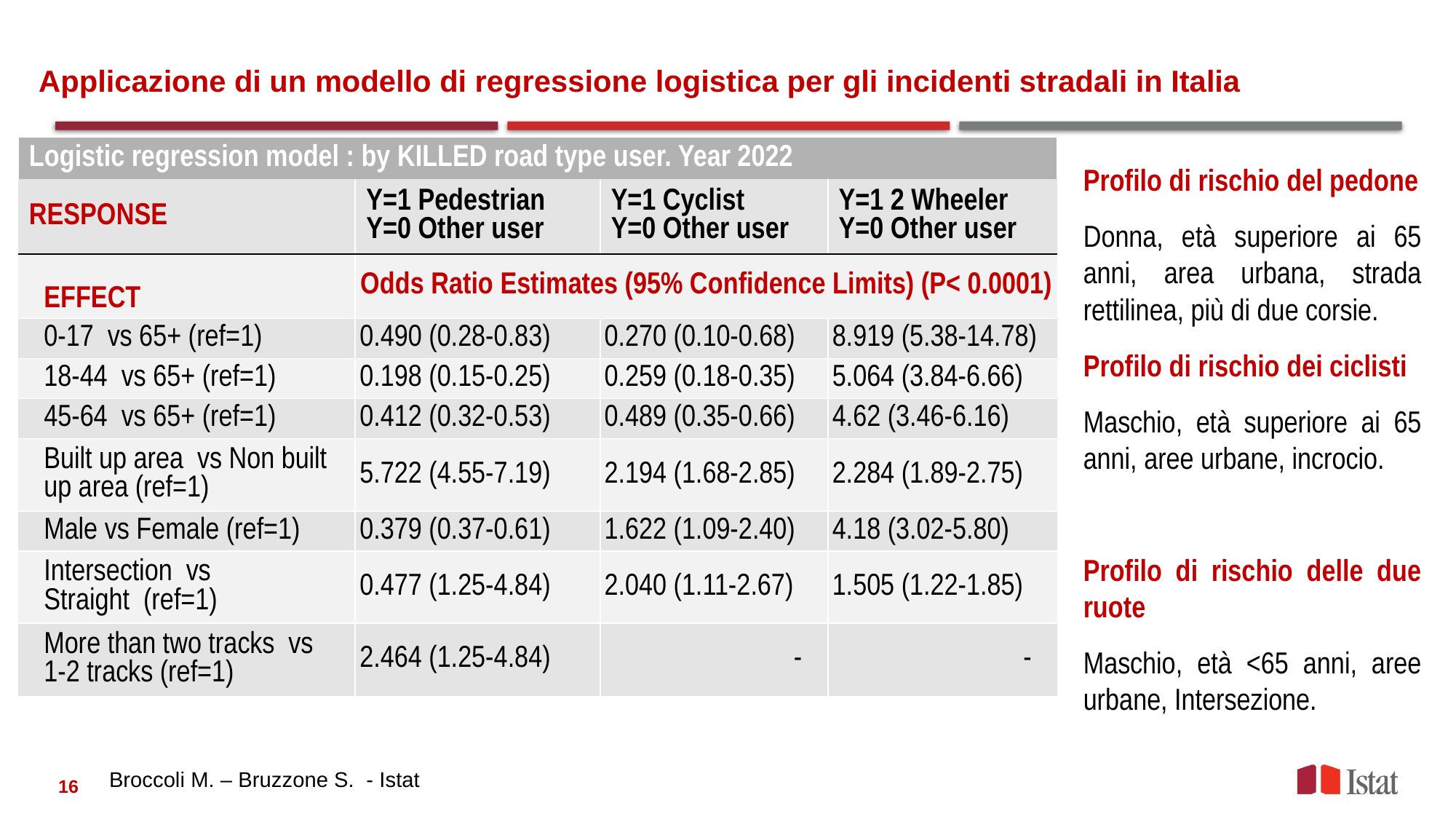

# Applicazione di un modello di regressione logistica per gli incidenti stradali in Italia
| Logistic regression model : by KILLED road type user. Year 2022 |  |  |  |
| --- | --- | --- | --- |
| RESPONSE | Y=1 Pedestrian Y=0 Other user | Y=1 Cyclist Y=0 Other user | Y=1 2 Wheeler Y=0 Other user |
| EFFECT | Odds Ratio Estimates (95% Confidence Limits) (P< 0.0001) |  |  |
| 0-17 vs 65+ (ref=1) | 0.490 (0.28-0.83) | 0.270 (0.10-0.68) | 8.919 (5.38-14.78) |
| 18-44 vs 65+ (ref=1) | 0.198 (0.15-0.25) | 0.259 (0.18-0.35) | 5.064 (3.84-6.66) |
| 45-64 vs 65+ (ref=1) | 0.412 (0.32-0.53) | 0.489 (0.35-0.66) | 4.62 (3.46-6.16) |
| Built up area vs Non built up area (ref=1) | 5.722 (4.55-7.19) | 2.194 (1.68-2.85) | 2.284 (1.89-2.75) |
| Male vs Female (ref=1) | 0.379 (0.37-0.61) | 1.622 (1.09-2.40) | 4.18 (3.02-5.80) |
| Intersection vs Straight (ref=1) | 0.477 (1.25-4.84) | 2.040 (1.11-2.67) | 1.505 (1.22-1.85) |
| More than two tracks vs 1-2 tracks (ref=1) | 2.464 (1.25-4.84) | - | - |
Profilo di rischio del pedone
Donna, età superiore ai 65 anni, area urbana, strada rettilinea, più di due corsie.
Profilo di rischio dei ciclisti
Maschio, età superiore ai 65 anni, aree urbane, incrocio.

Profilo di rischio delle due ruote
Maschio, età <65 anni, aree urbane, Intersezione.
16

Pedestrians RISK Profile
Female, age 65+, Built up area, Straight  road, more than two tacks roads.

Cyclist RISK Profile
Male, age 65+, Built up area, Intersection.

Two Wheelers RISK Profile
Male, age <65, Built up area, Intersection.